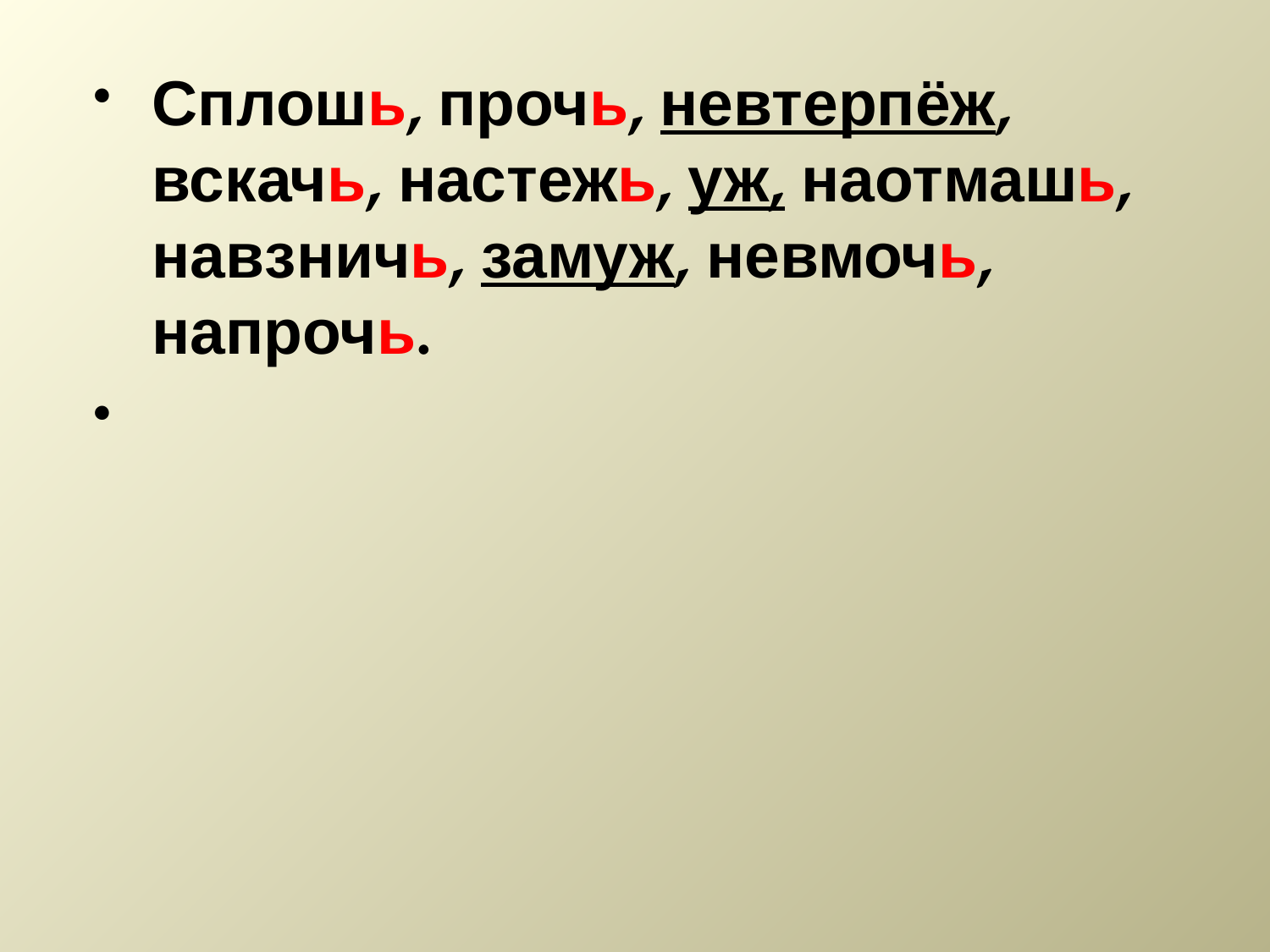

#
Сплошь, прочь, невтерпёж, вскачь, настежь, уж, наотмашь, навзничь, замуж, невмочь, напрочь.